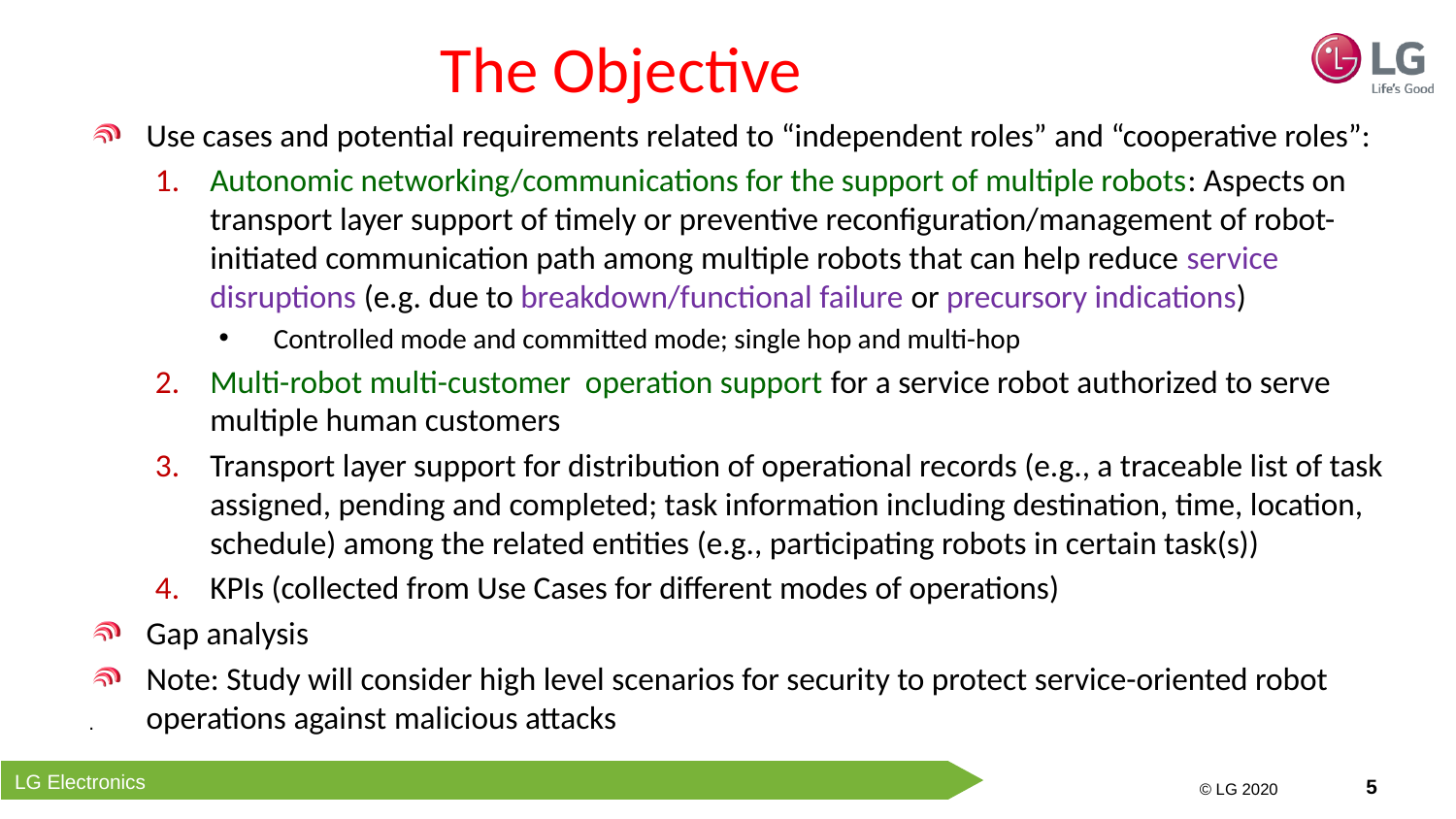

# The Objective
Use cases and potential requirements related to “independent roles” and “cooperative roles”:
Autonomic networking/communications for the support of multiple robots: Aspects on transport layer support of timely or preventive reconfiguration/management of robot-initiated communication path among multiple robots that can help reduce service disruptions (e.g. due to breakdown/functional failure or precursory indications)
Controlled mode and committed mode; single hop and multi-hop
Multi-robot multi-customer  operation support for a service robot authorized to serve multiple human customers
Transport layer support for distribution of operational records (e.g., a traceable list of task assigned, pending and completed; task information including destination, time, location, schedule) among the related entities (e.g., participating robots in certain task(s))
KPIs (collected from Use Cases for different modes of operations)
Gap analysis
Note: Study will consider high level scenarios for security to protect service-oriented robot operations against malicious attacks
.